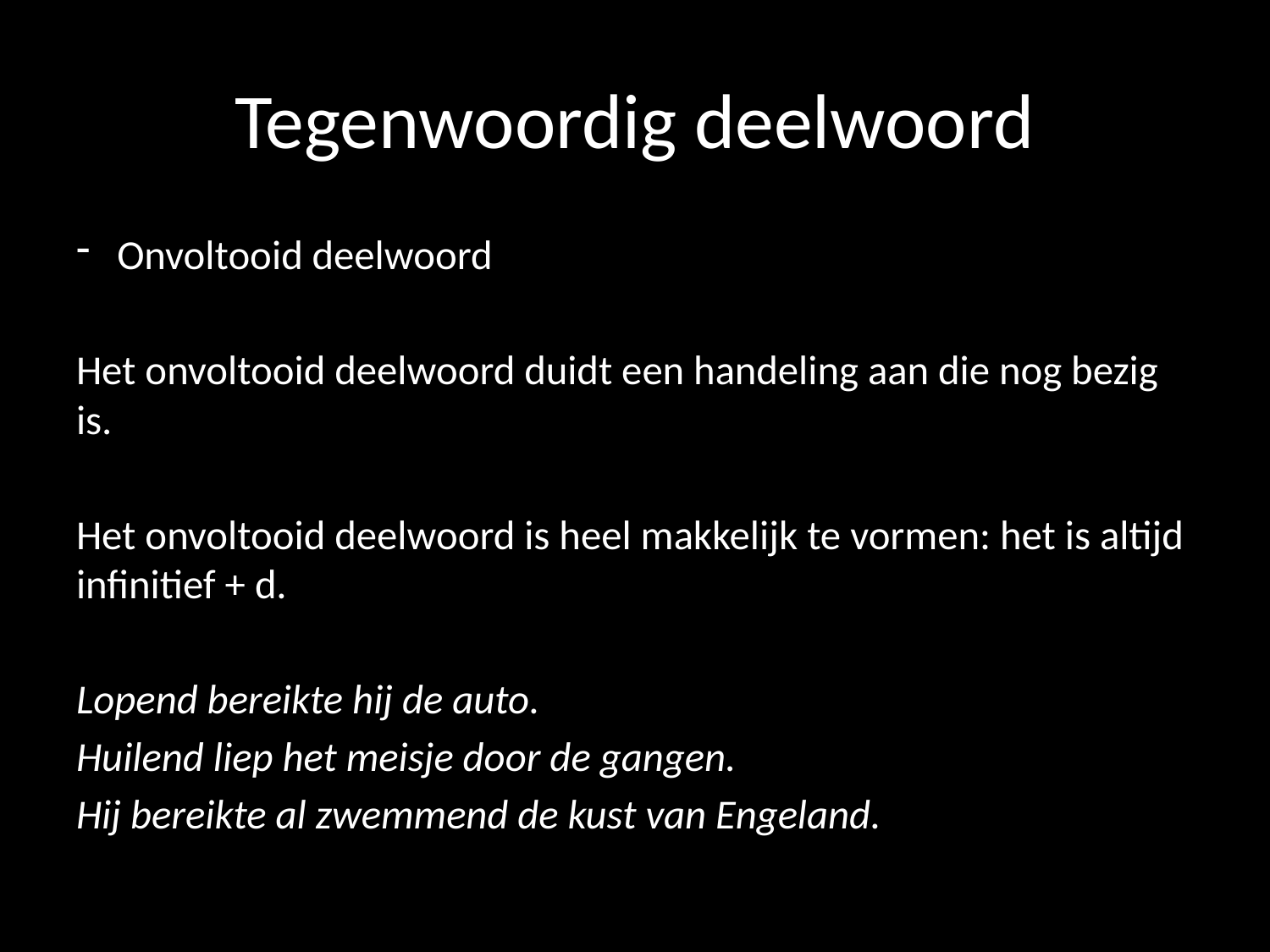

# Tegenwoordig deelwoord
Onvoltooid deelwoord

Het onvoltooid deelwoord duidt een handeling aan die nog bezig is.

Het onvoltooid deelwoord is heel makkelijk te vormen: het is altijd infinitief + d.

Lopend bereikte hij de auto.
Huilend liep het meisje door de gangen.
Hij bereikte al zwemmend de kust van Engeland.